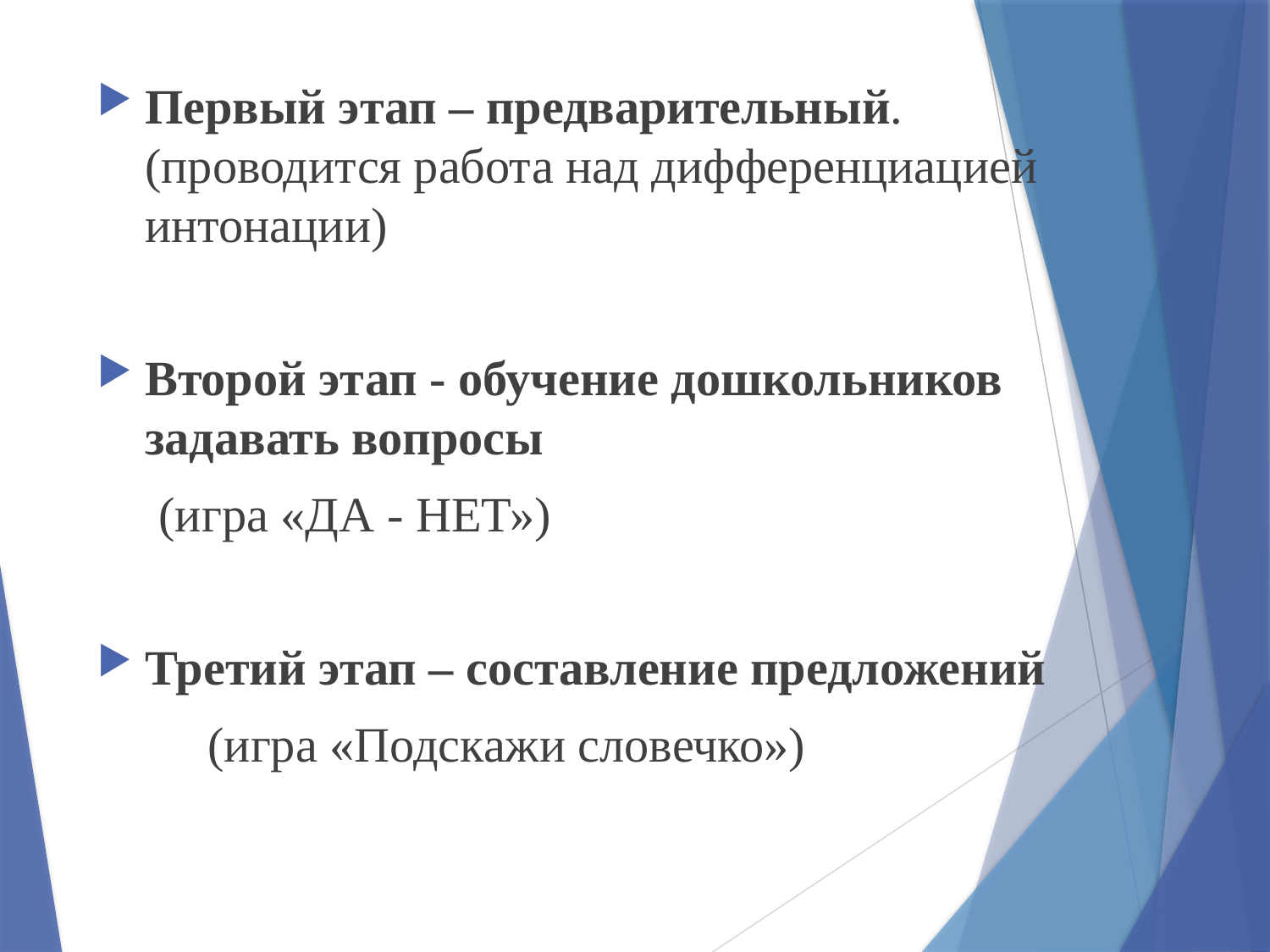

Первый этап – предварительный.  (проводится работа над дифференциацией интонации)

Второй этап - обучение дошкольников задавать вопросы
     (игра «ДА - НЕТ»)

Третий этап – составление предложений
         (игра «Подскажи словечко»)
#